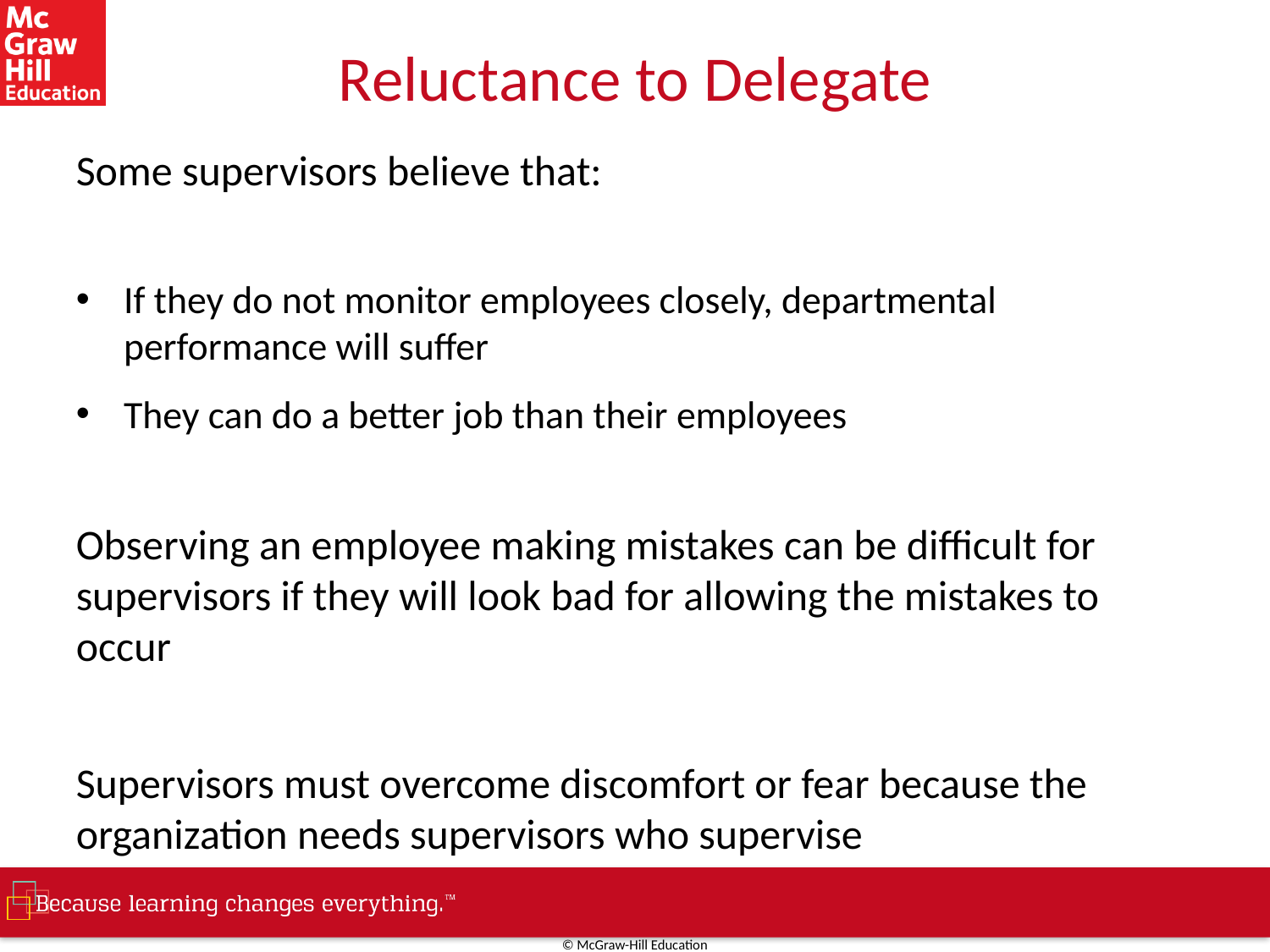

# Reluctance to Delegate
Some supervisors believe that:

If they do not monitor employees closely, departmental performance will suffer
They can do a better job than their employees

Observing an employee making mistakes can be difficult for supervisors if they will look bad for allowing the mistakes to occur

Supervisors must overcome discomfort or fear because the organization needs supervisors who supervise